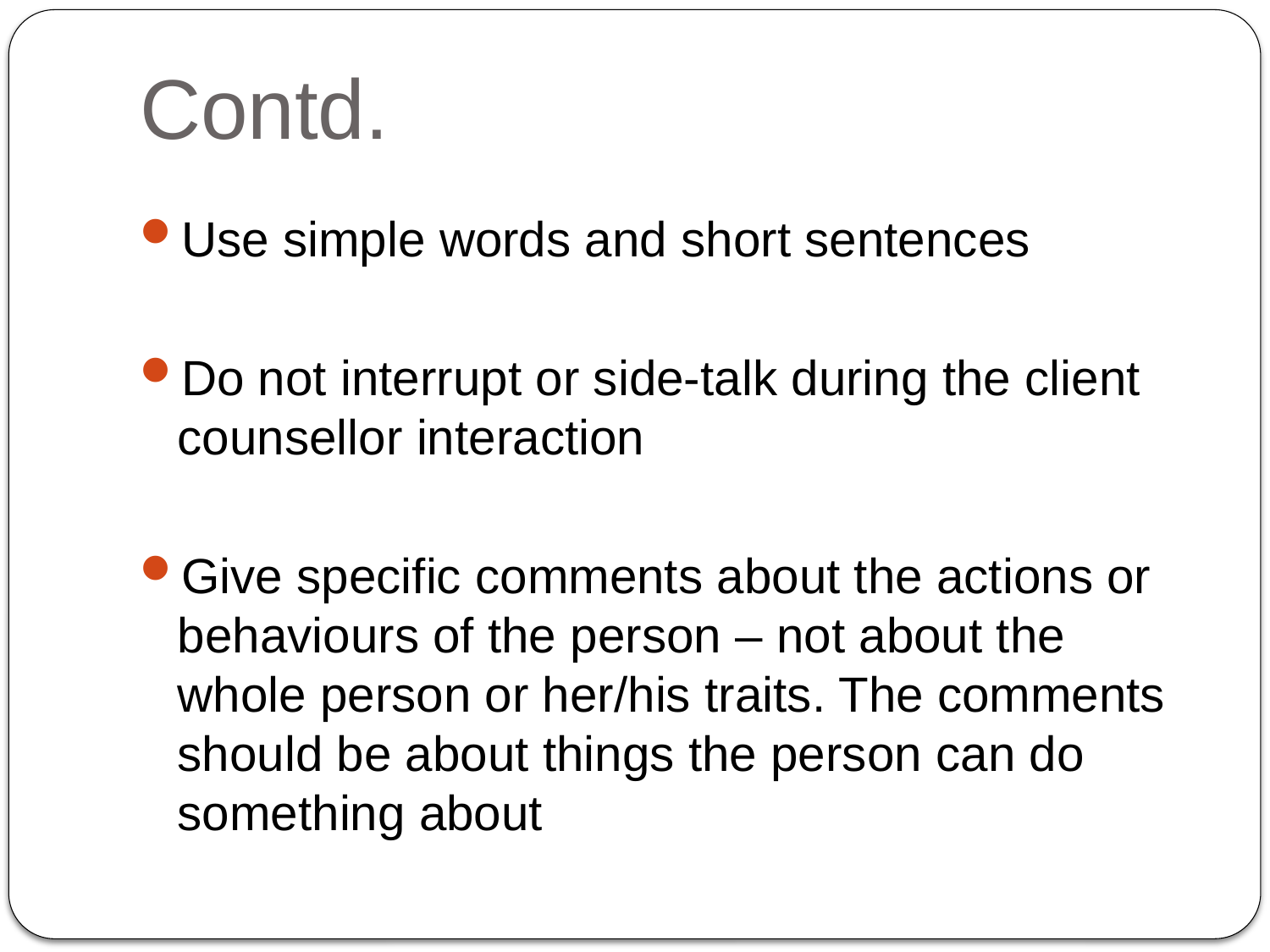

# Contd.
Use simple words and short sentences

Do not interrupt or side-talk during the client counsellor interaction

Give specific comments about the actions or behaviours of the person – not about the whole person or her/his traits. The comments should be about things the person can do something about